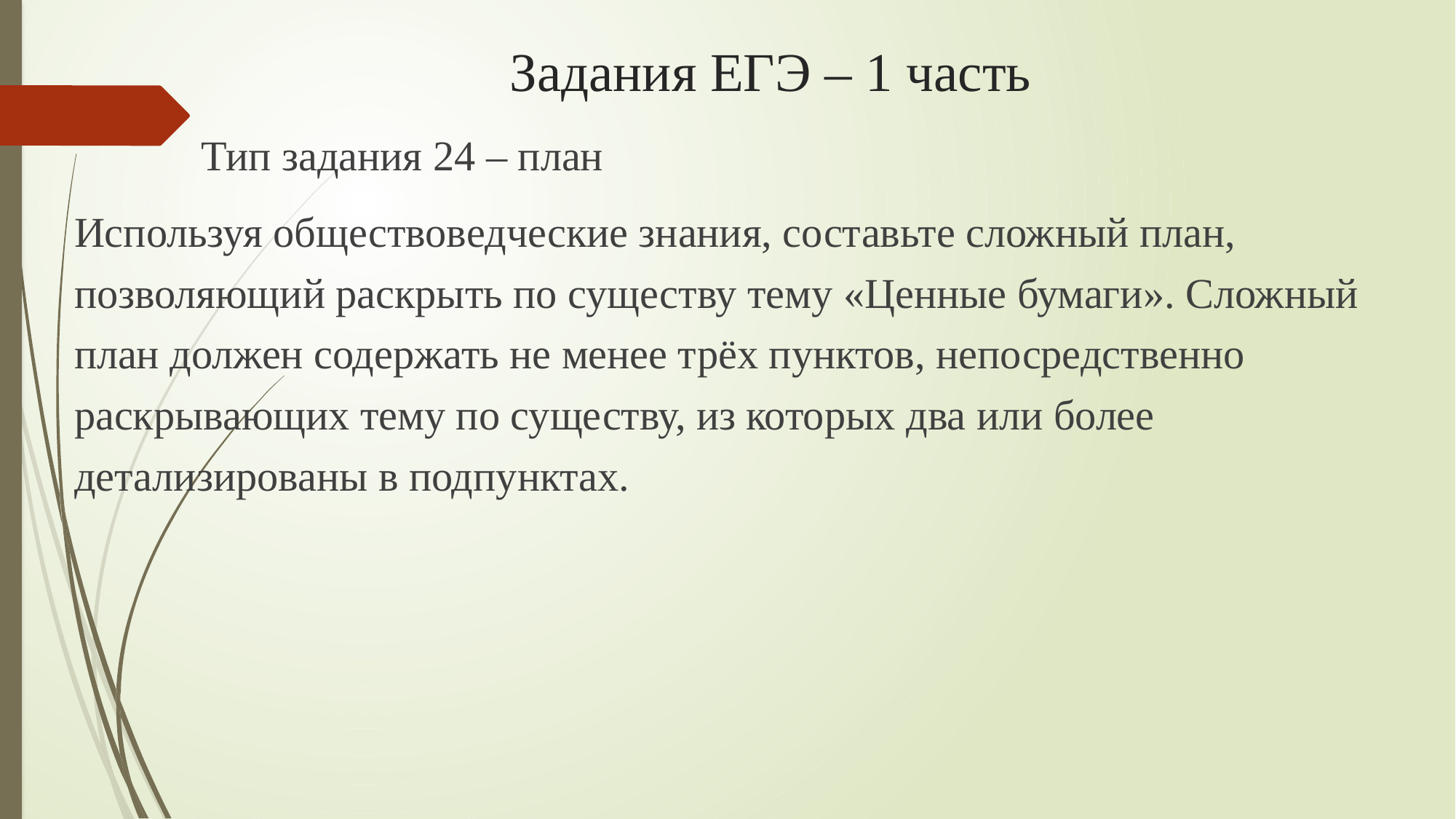

# Задания ЕГЭ – 1 часть
            Тип задания 24 – план
Используя обществоведческие знания, составьте сложный план, позволяющий раскрыть по существу тему «Ценные бумаги». Сложный план должен содержать не менее трёх пунктов, непосредственно раскрывающих тему по существу, из которых два или более детализированы в подпунктах.